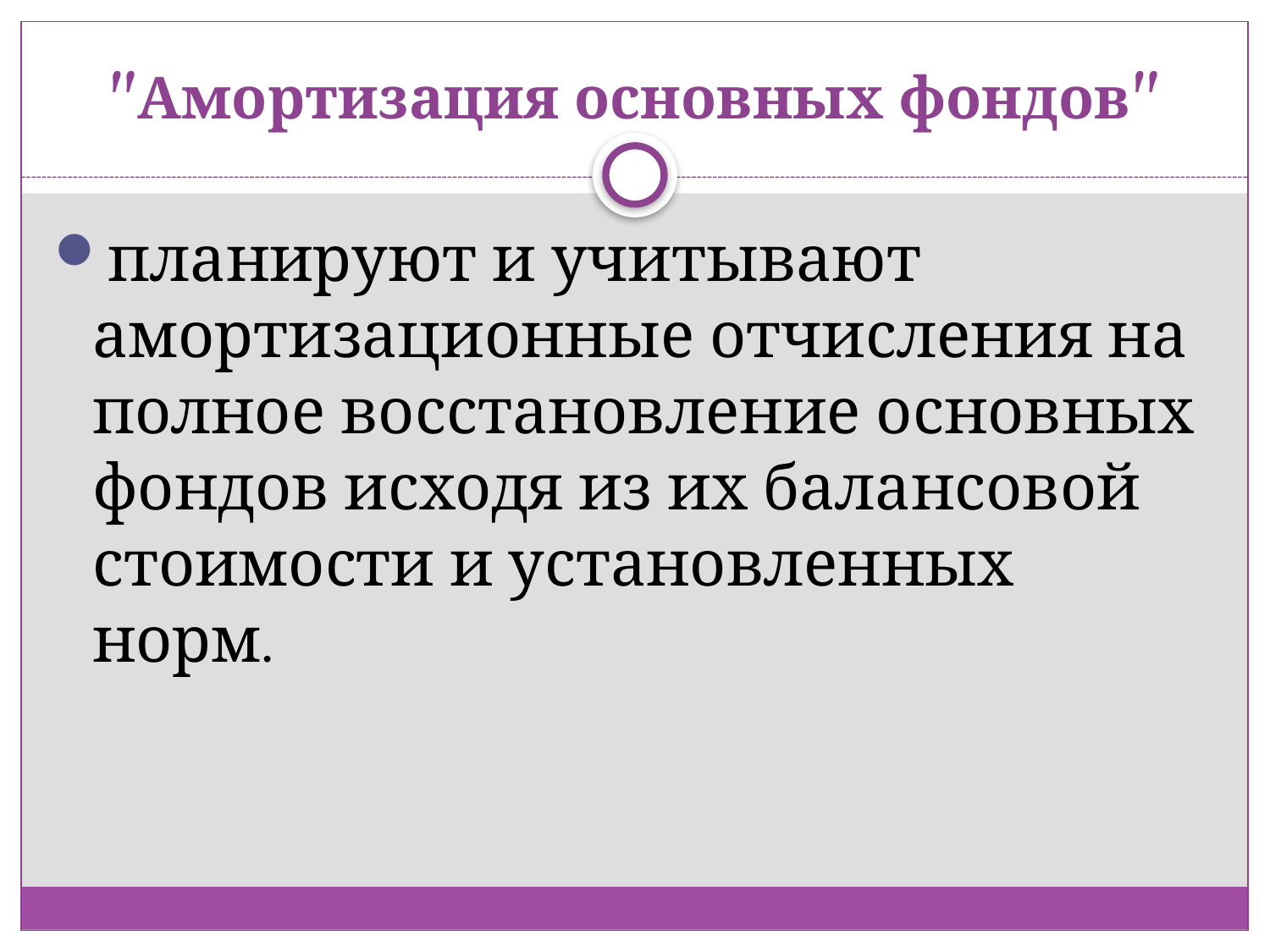

# "Амортизация основных фондов"
планируют и учитывают амортизационные отчисления на полное восстановление основных фондов исходя из их балансовой стоимости и установленных норм.